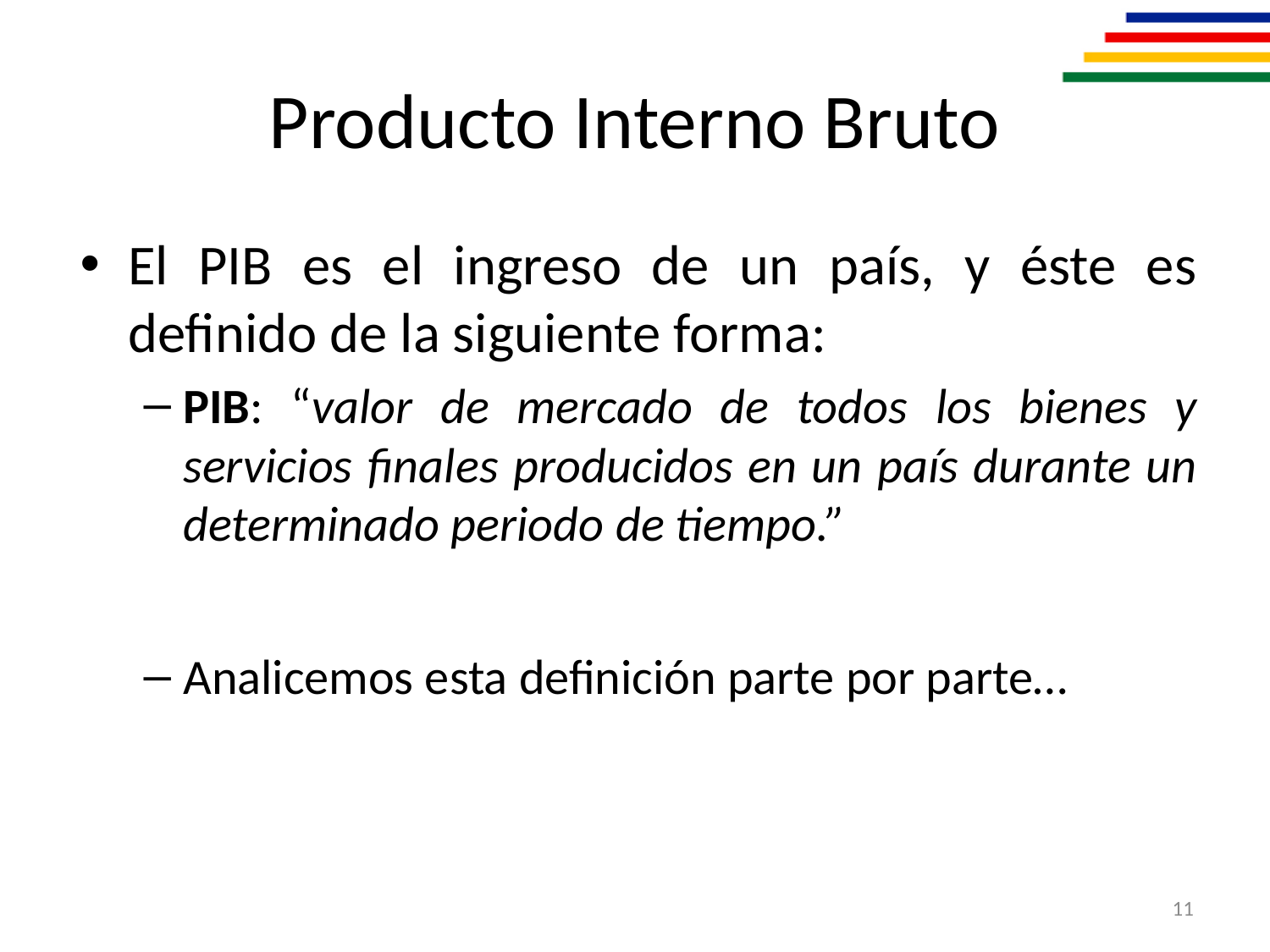

# Producto Interno Bruto
El PIB es el ingreso de un país, y éste es definido de la siguiente forma:
PIB: “valor de mercado de todos los bienes y servicios finales producidos en un país durante un determinado periodo de tiempo.”

Analicemos esta definición parte por parte…

11